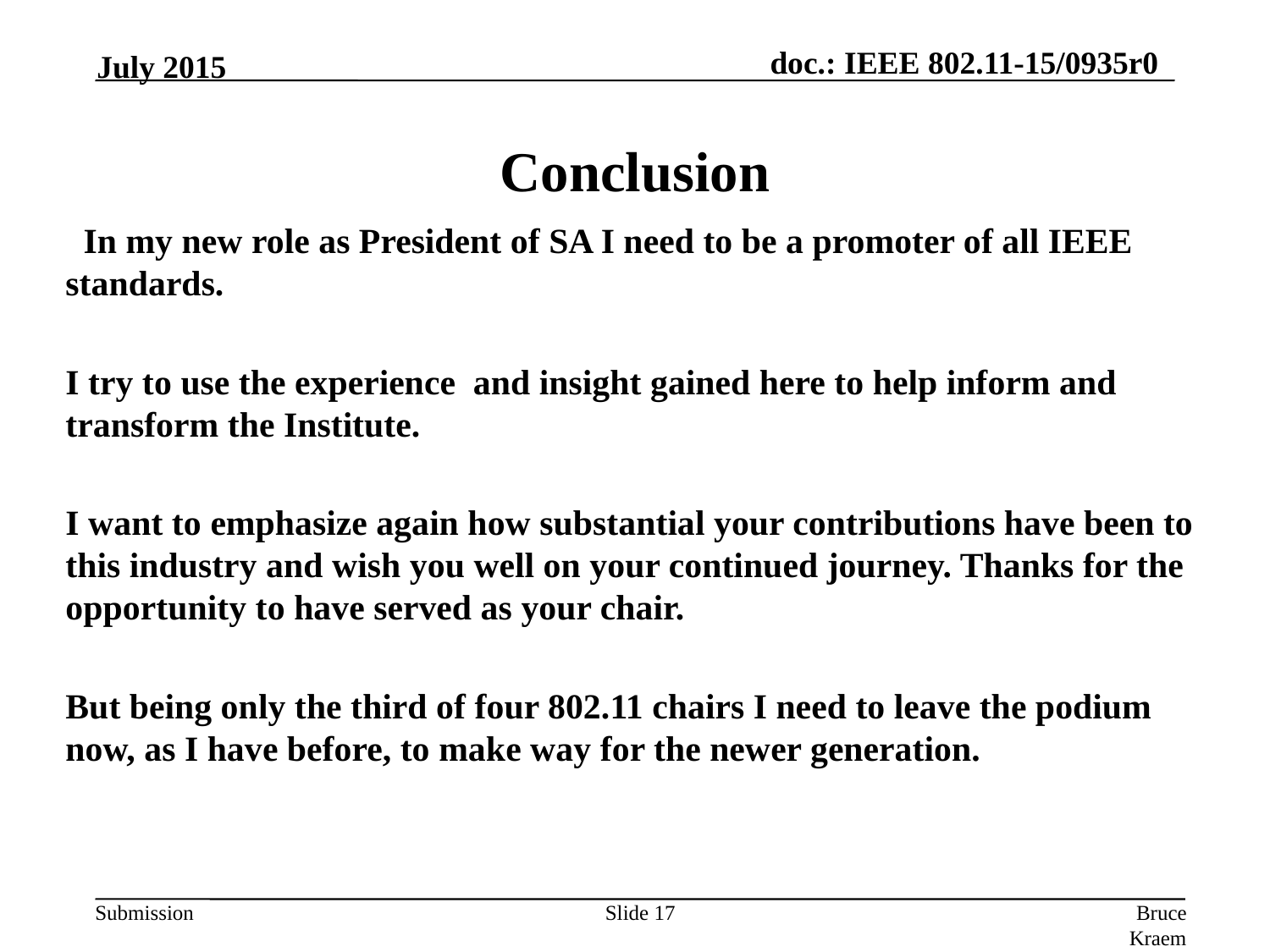

July 2015
# Conclusion
  In my new role as President of SA I need to be a promoter of all IEEE standards.

I try to use the experience  and insight gained here to help inform and transform the Institute.

I want to emphasize again how substantial your contributions have been to this industry and wish you well on your continued journey. Thanks for the opportunity to have served as your chair.

But being only the third of four 802.11 chairs I need to leave the podium now, as I have before, to make way for the newer generation.

Slide 17
Bruce Kraemer, Marvell